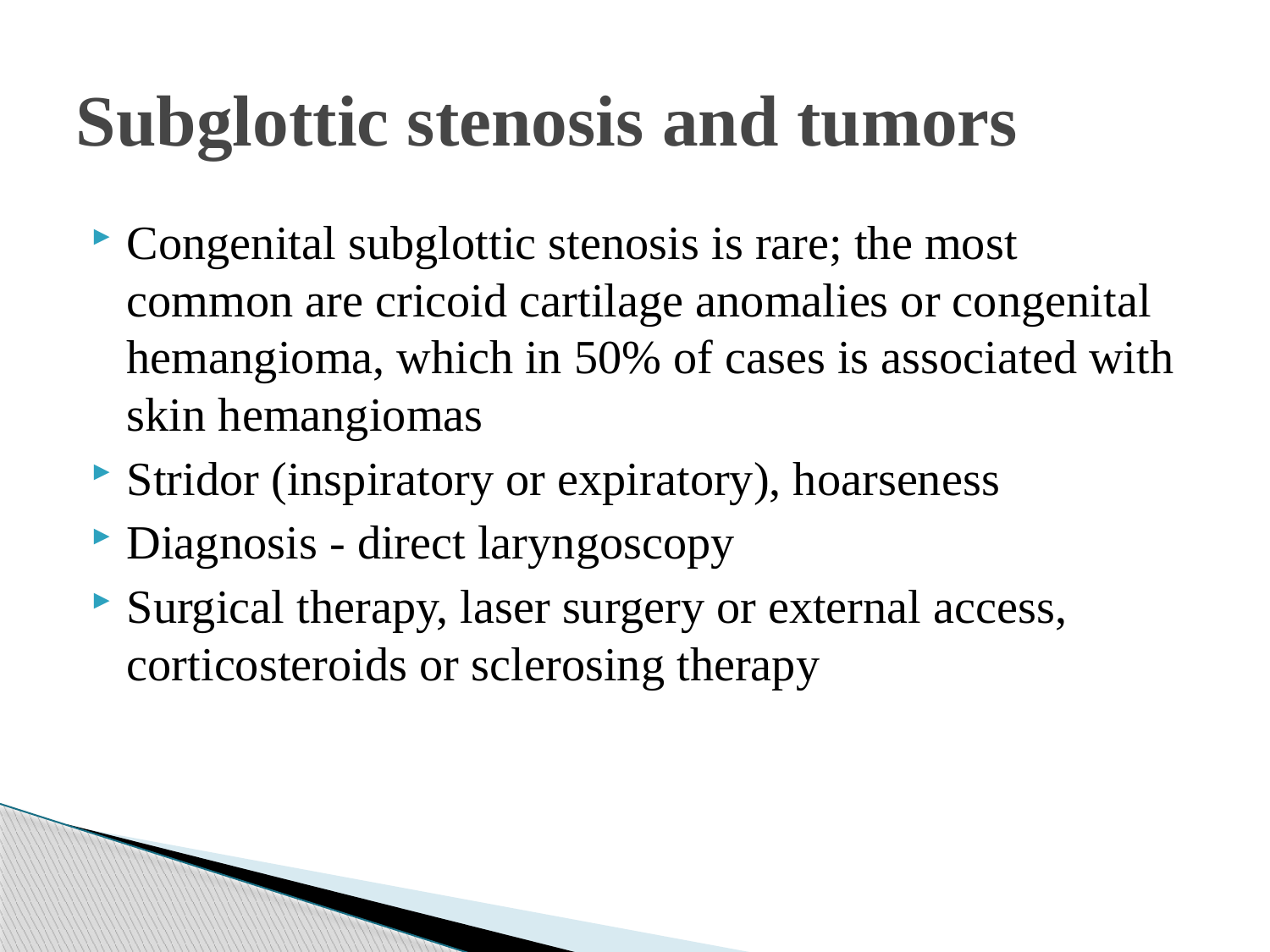

# Subglottic stenosis and tumors
Congenital subglottic stenosis is rare; the most common are cricoid cartilage anomalies or congenital hemangioma, which in 50% of cases is associated with skin hemangiomas
Stridor (inspiratory or expiratory), hoarseness
Diagnosis - direct laryngoscopy
Surgical therapy, laser surgery or external access, corticosteroids or sclerosing therapy